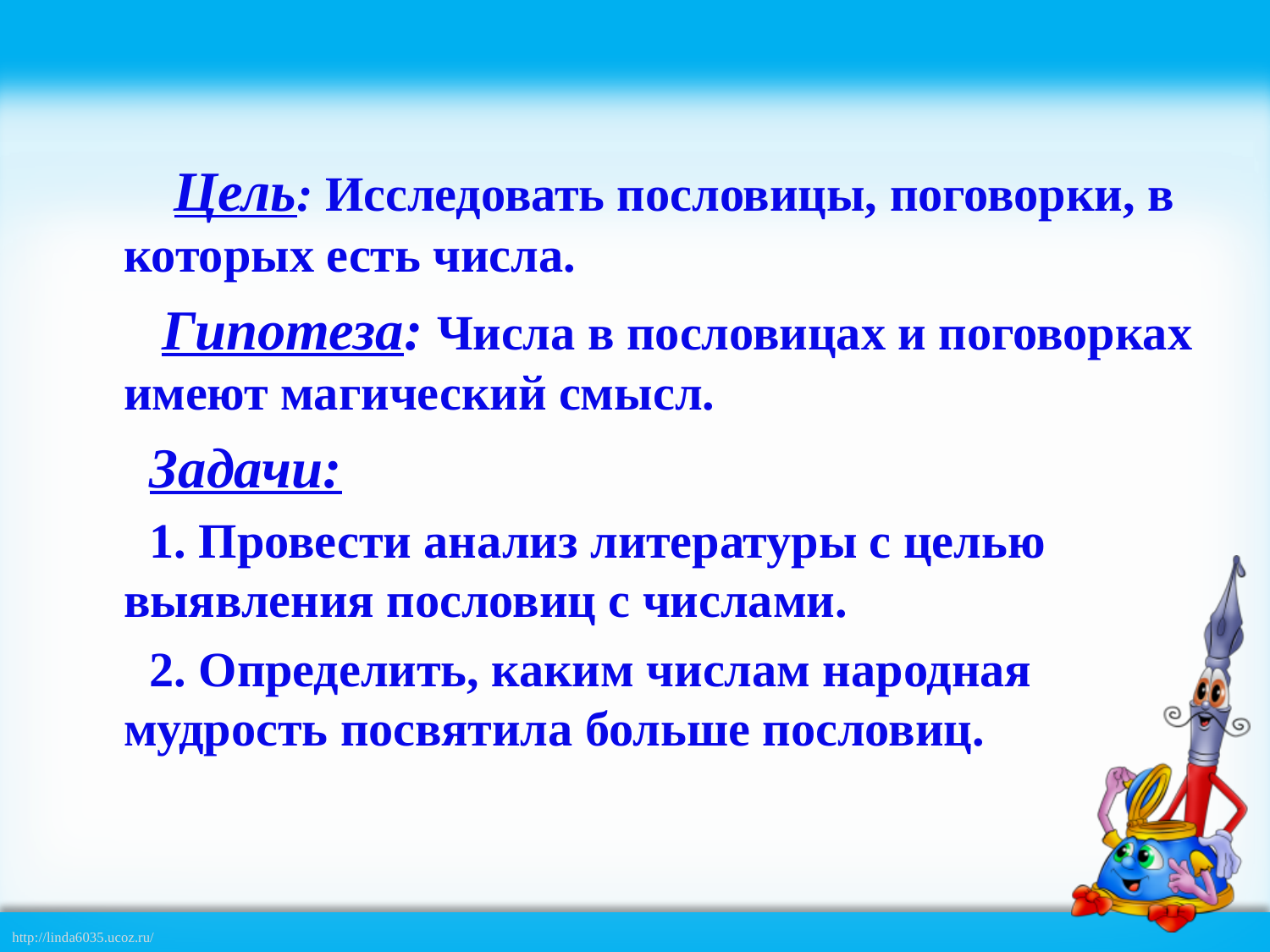

#
        Цель: Исследовать пословицы, поговорки, в которых есть числа.
       Гипотеза: Числа в пословицах и поговорках имеют магический смысл.
      Задачи:
      1. Провести анализ литературы с целью выявления пословиц с числами.
      2. Определить, каким числам народная мудрость посвятила больше пословиц.